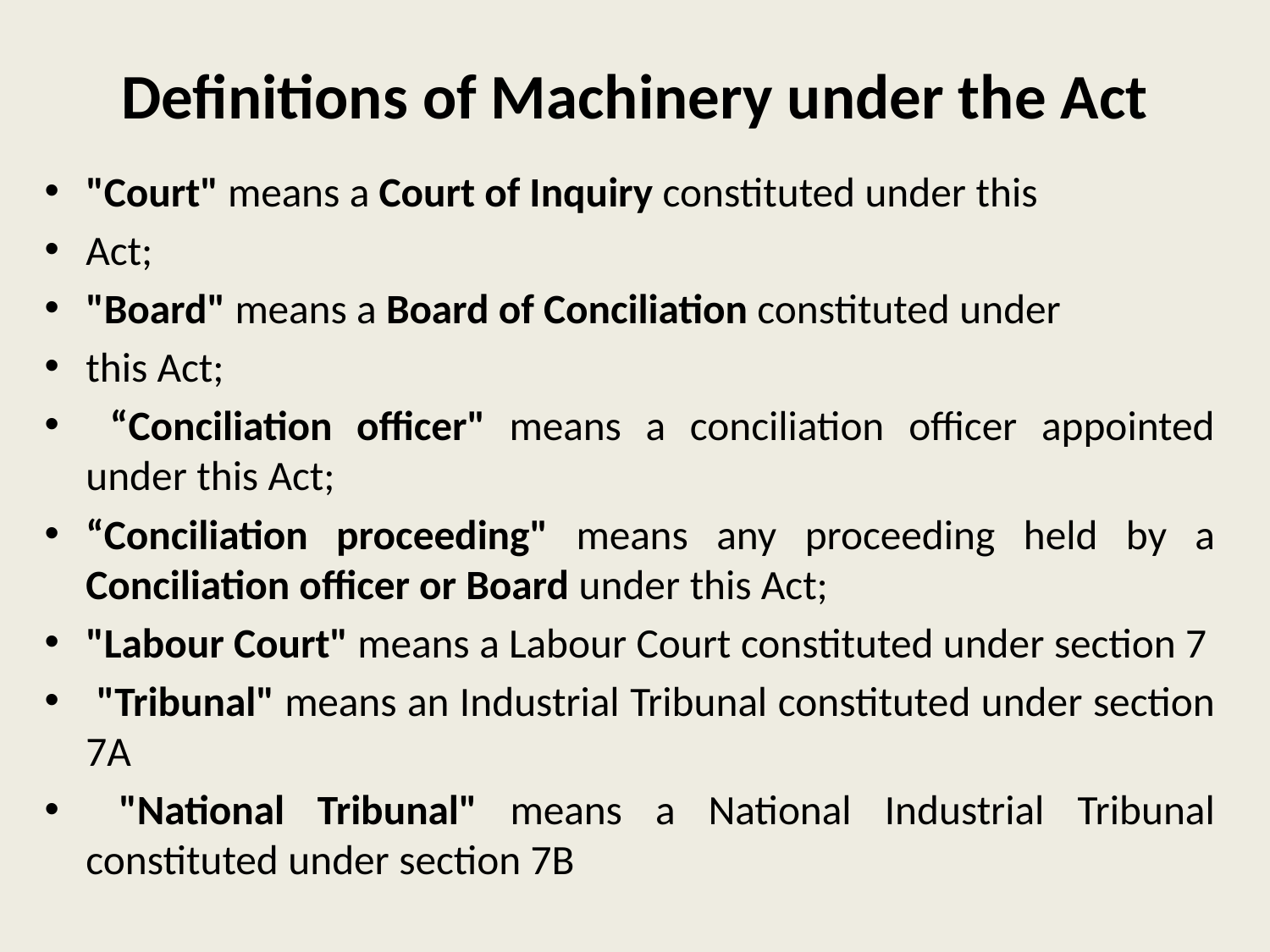

# Definitions of Machinery under the Act
"Court" means a Court of Inquiry constituted under this
Act;
"Board" means a Board of Conciliation constituted under
this Act;
 “Conciliation officer" means a conciliation officer appointed under this Act;
“Conciliation proceeding" means any proceeding held by a Conciliation officer or Board under this Act;
"Labour Court" means a Labour Court constituted under section 7
 "Tribunal" means an Industrial Tribunal constituted under section 7A
 "National Tribunal" means a National Industrial Tribunal constituted under section 7B